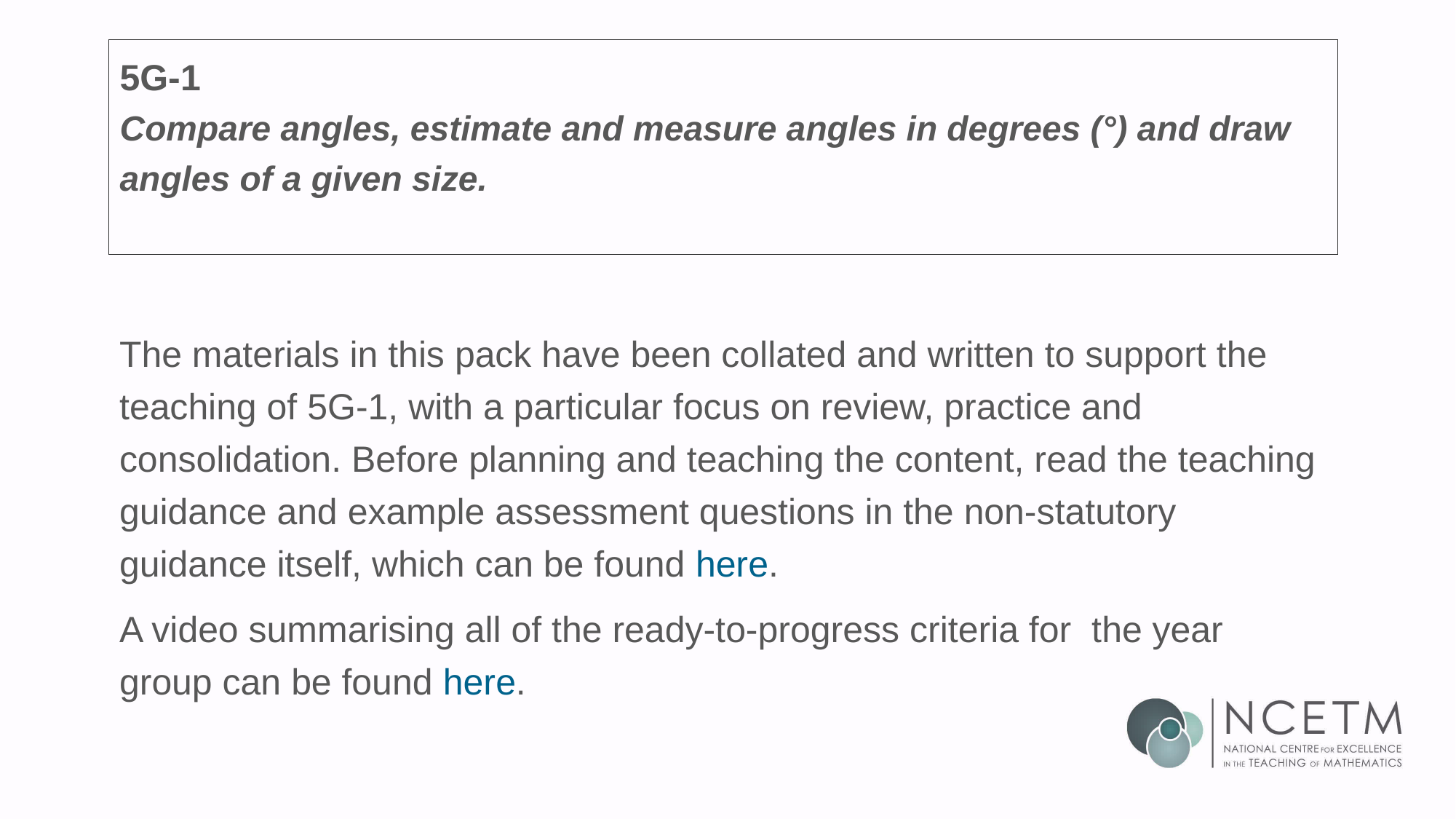

# 5G-1 Compare angles, estimate and measure angles in degrees (°) and draw angles of a given size.
The materials in this pack have been collated and written to support the teaching of 5G-1, with a particular focus on review, practice and consolidation. Before planning and teaching the content, read the teaching guidance and example assessment questions in the non-statutory guidance itself, which can be found here.
A video summarising all of the ready-to-progress criteria for  the year group can be found here.